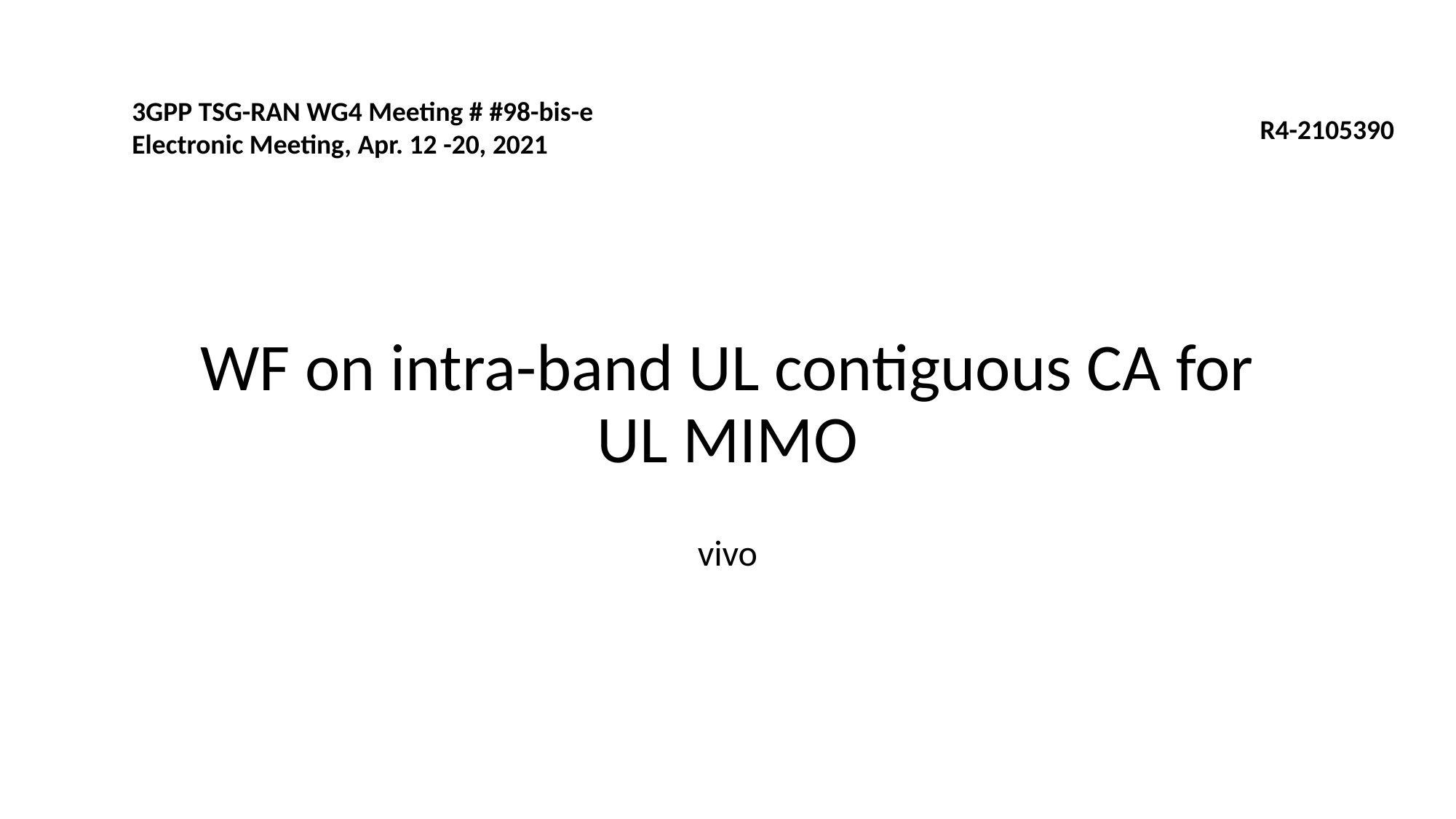

3GPP TSG-RAN WG4 Meeting # #98-bis-e
Electronic Meeting, Apr. 12 -20, 2021
R4-2105390
# WF on intra-band UL contiguous CA for UL MIMO
vivo